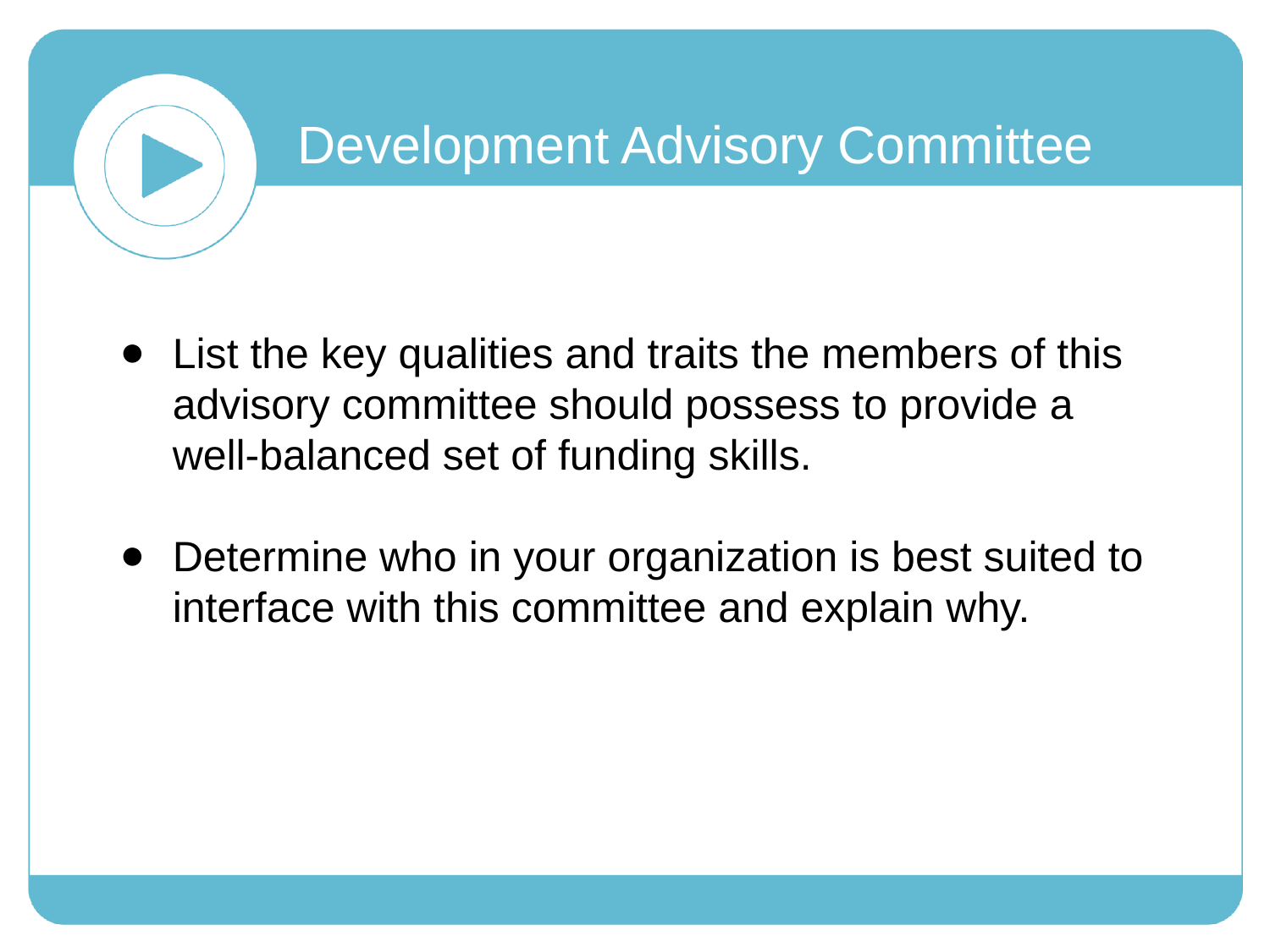

Development Advisory Committee

List the key qualities and traits the members of this advisory committee should possess to provide a well-balanced set of funding skills.

Determine who in your organization is best suited to interface with this committee and explain why.